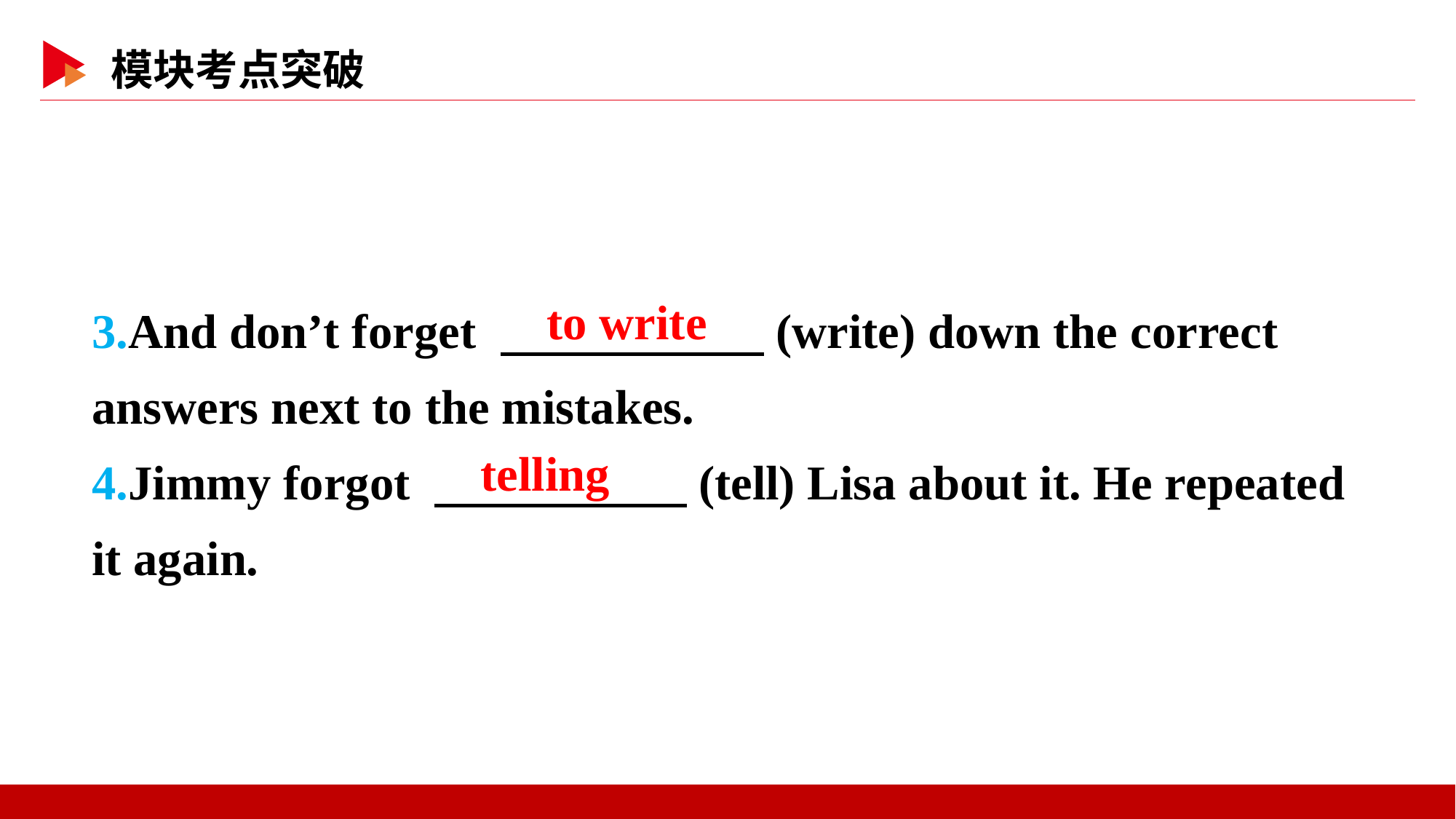

3.And don’t forget 　               　(write) down the correct answers next to the mistakes.
4.Jimmy forgot 　              　(tell) Lisa about it. He repeated it again.
　to write
　telling